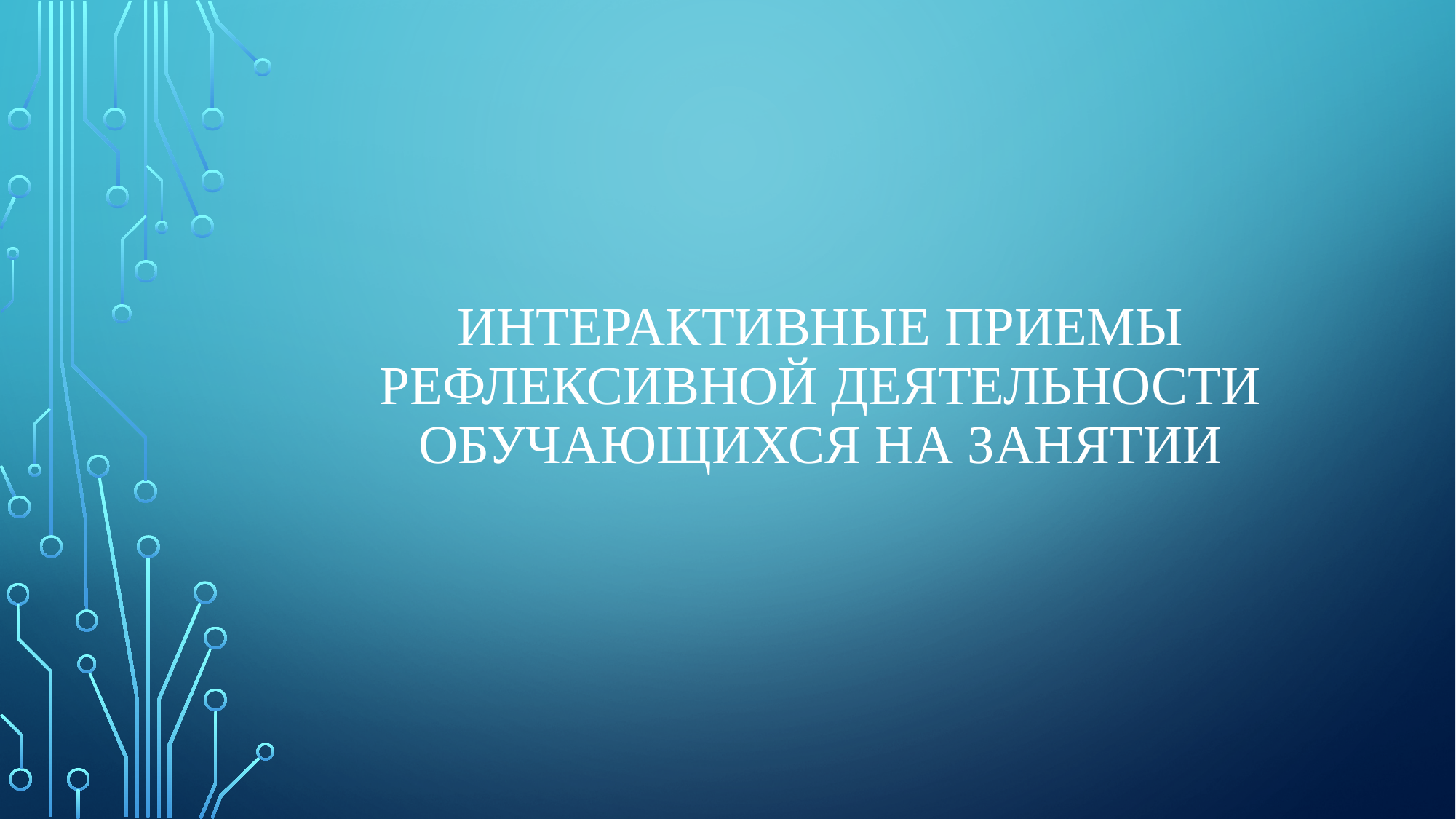

# Интерактивные приемы рефлексивной деятельности обучающихся на занятии